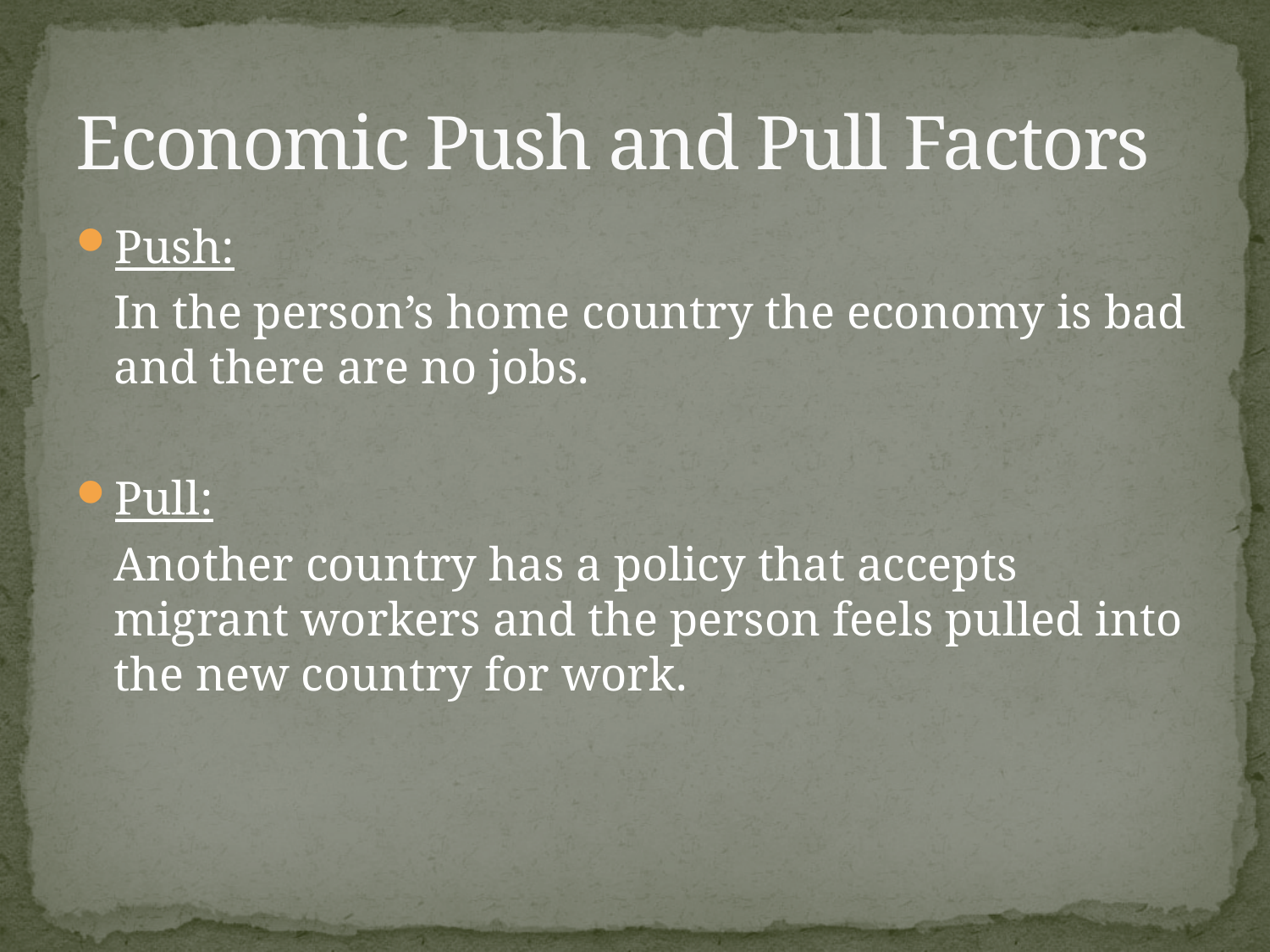

# Economic Push and Pull Factors
Push:
	In the person’s home country the economy is bad and there are no jobs.

Pull:
	Another country has a policy that accepts migrant workers and the person feels pulled into the new country for work.